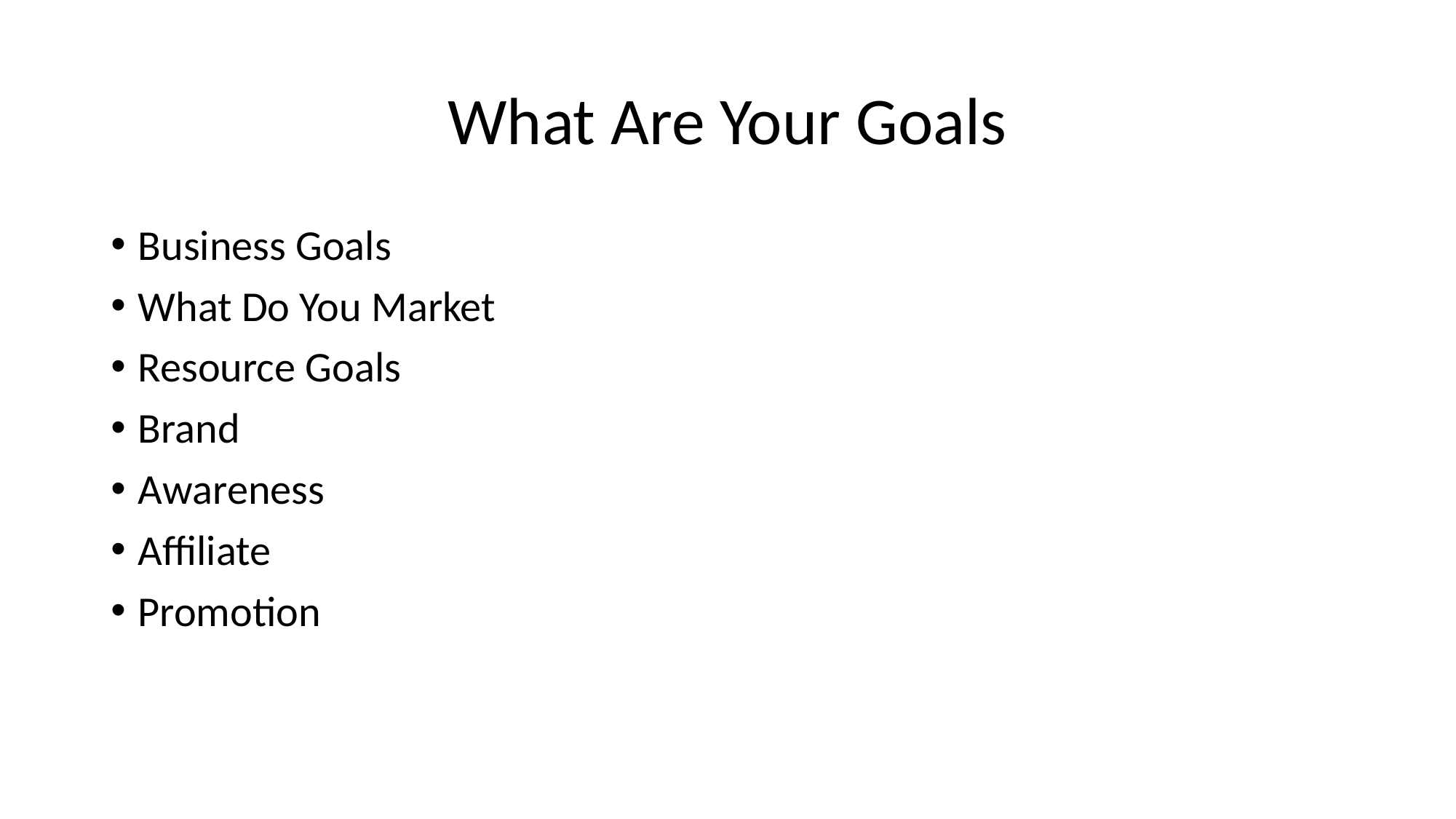

# What Are Your Goals
Business Goals
What Do You Market
Resource Goals
Brand
Awareness
Affiliate
Promotion